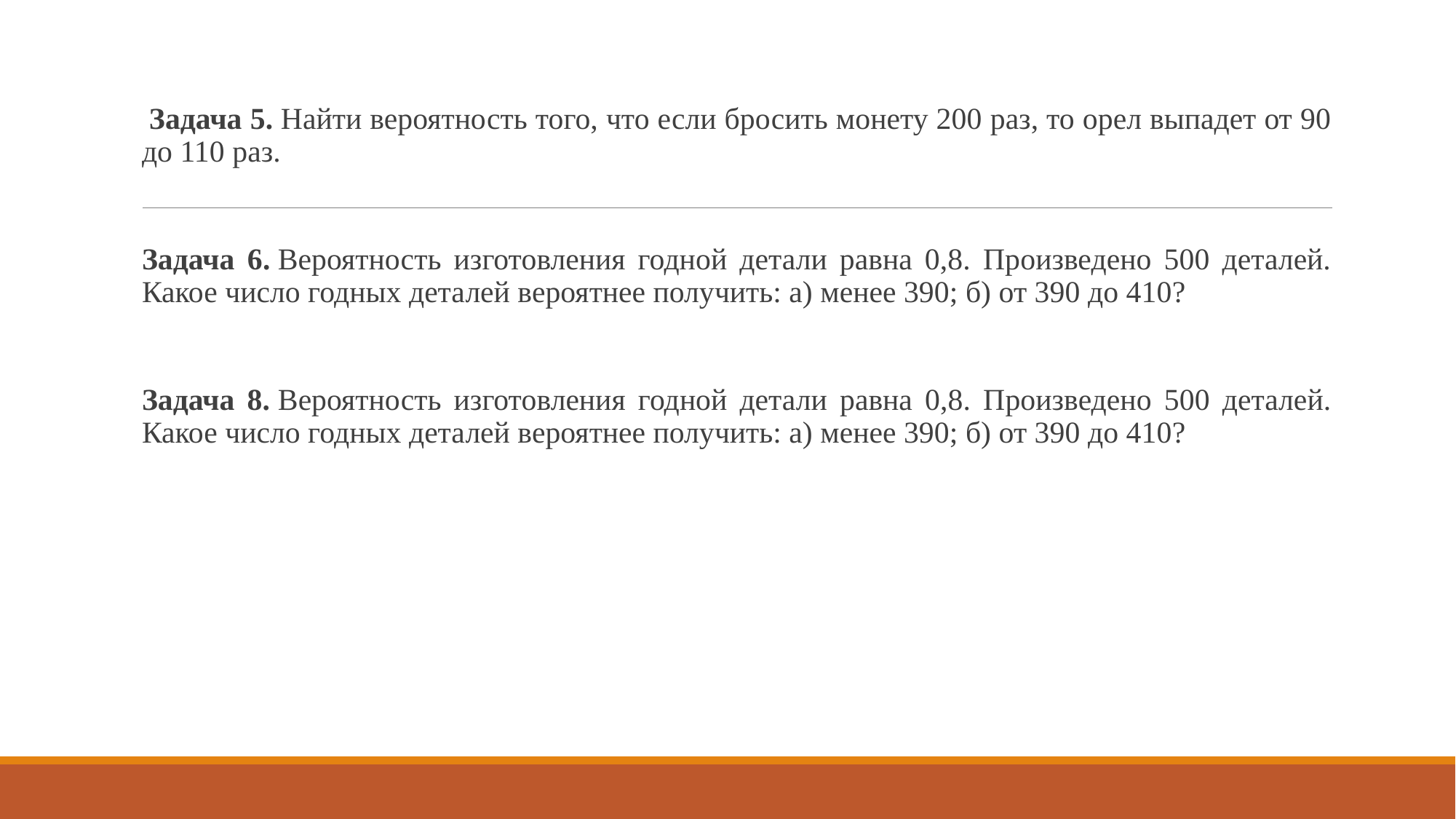

#

 Задача 5. Найти вероятность того, что если бросить монету 200 раз, то орел выпадет от 90 до 110 раз.

Задача 6. Вероятность изготовления годной детали равна 0,8. Произведено 500 деталей. Какое число годных деталей вероятнее получить: а) менее 390; б) от 390 до 410?

Задача 8. Вероятность изготовления годной детали равна 0,8. Произведено 500 деталей. Какое число годных деталей вероятнее получить: а) менее 390; б) от 390 до 410?